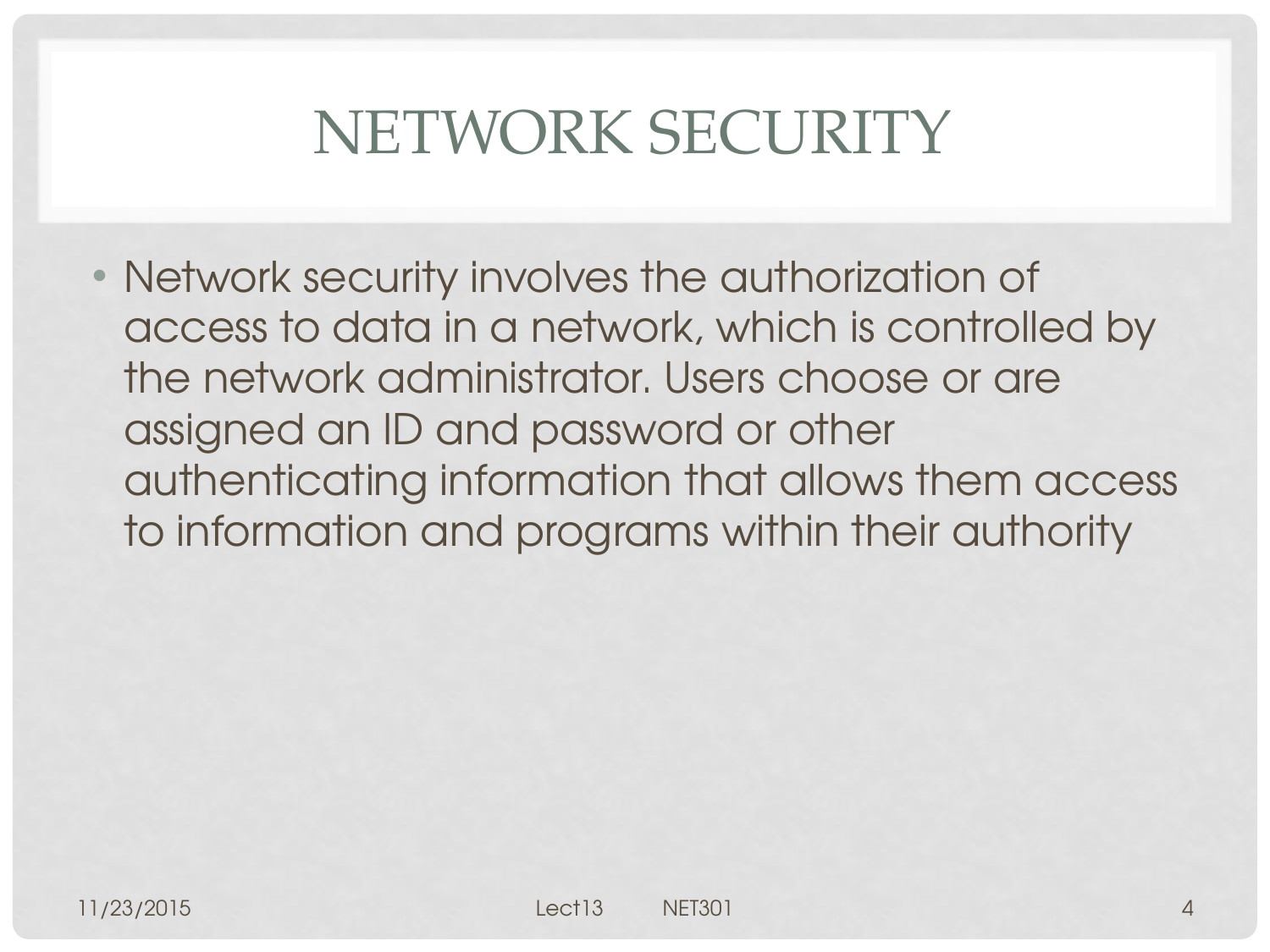

# Network security
Network security involves the authorization of access to data in a network, which is controlled by the network administrator. Users choose or are assigned an ID and password or other authenticating information that allows them access to information and programs within their authority
11/23/2015
Lect13          NET301
4